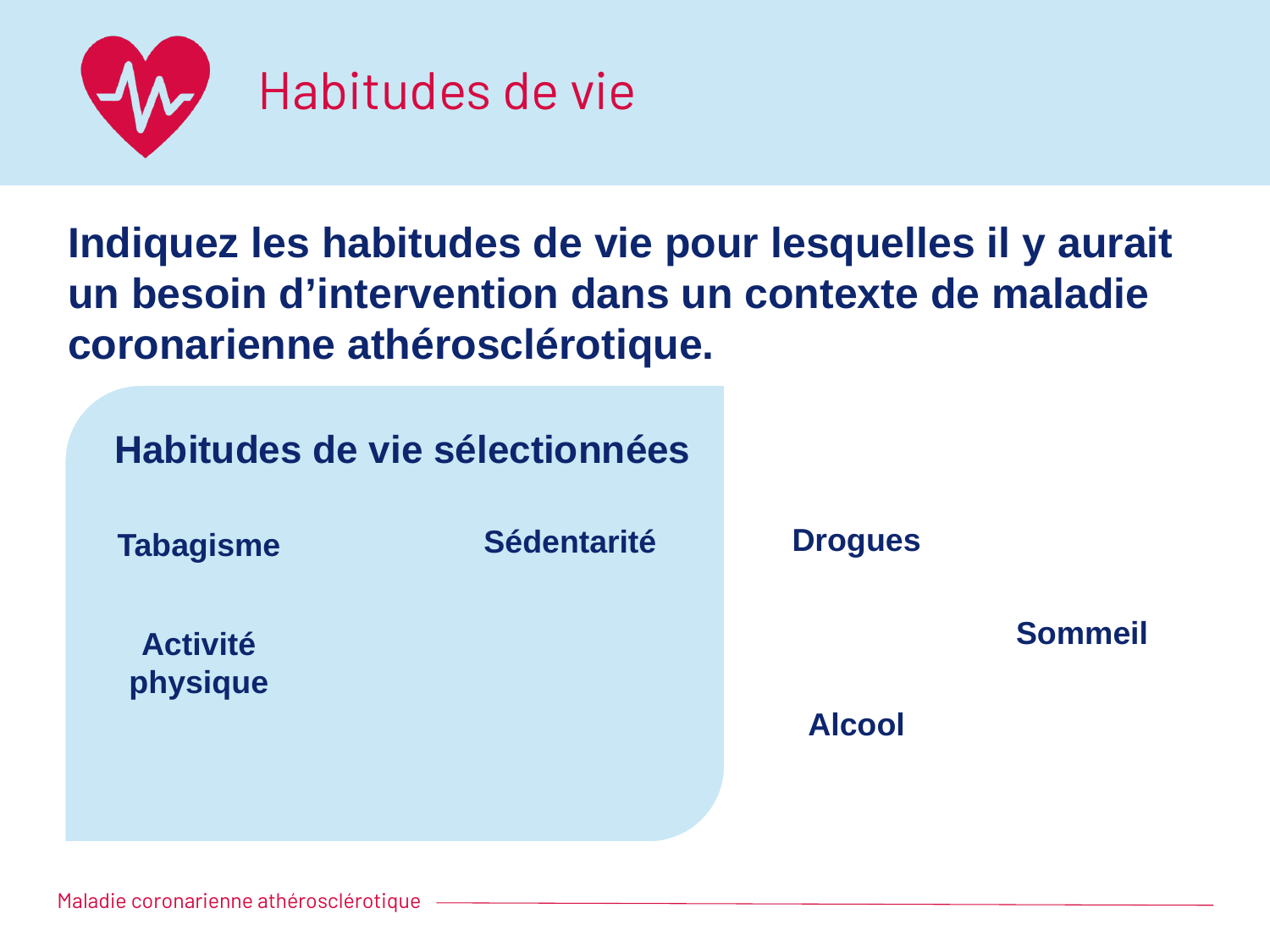

# Habitudes de vie
Indiquez les habitudes de vie pour lesquelles il y aurait un besoin d’intervention dans un contexte de maladie coronarienne athérosclérotique.

Habitudes de vie sélectionnées
Drogues
Sédentarité
Tabagisme
Sommeil
Activité physique
Alcool